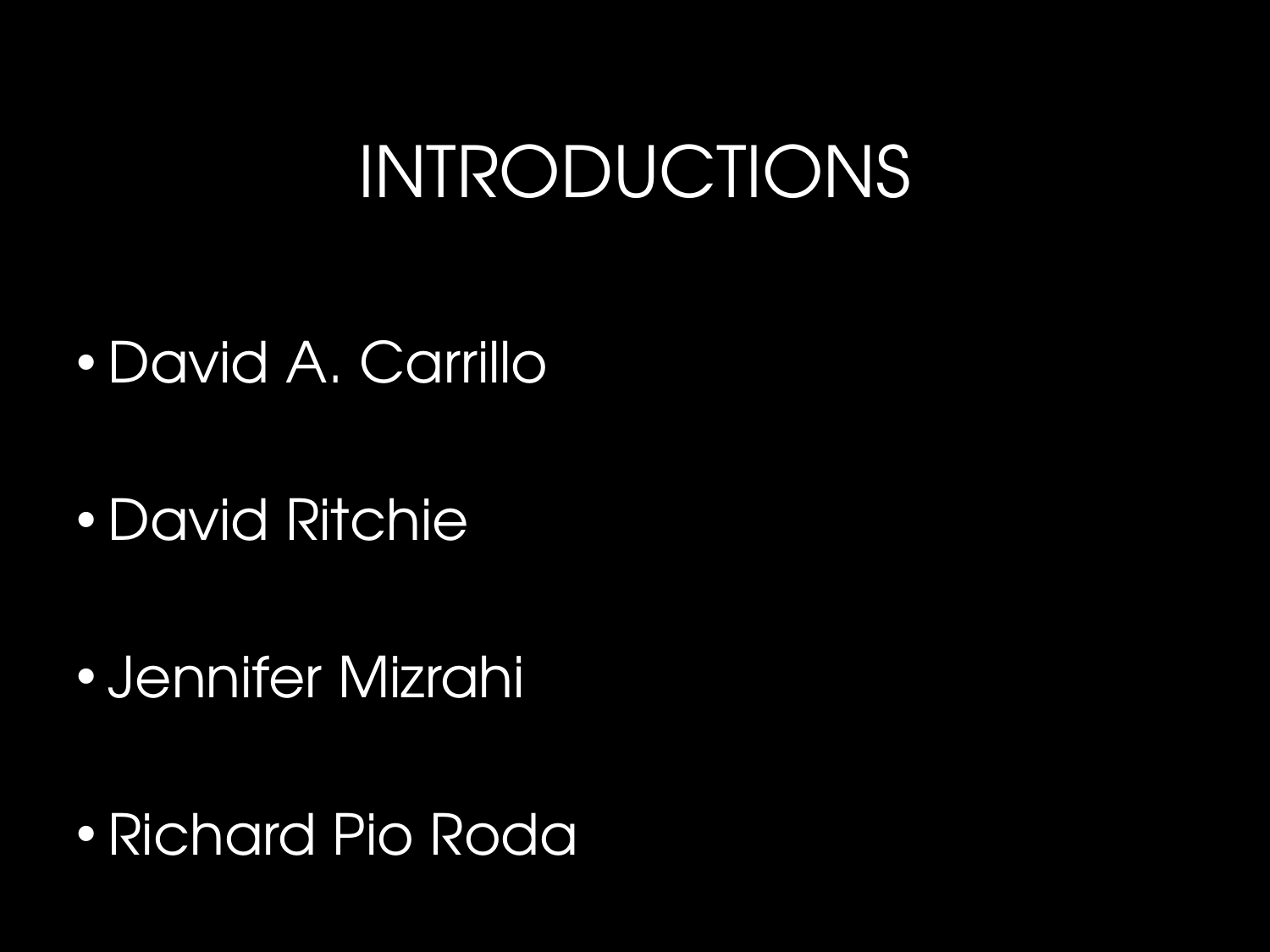

# INTRODUCTIONS
David A. Carrillo

David Ritchie

Jennifer Mizrahi

Richard Pio Roda